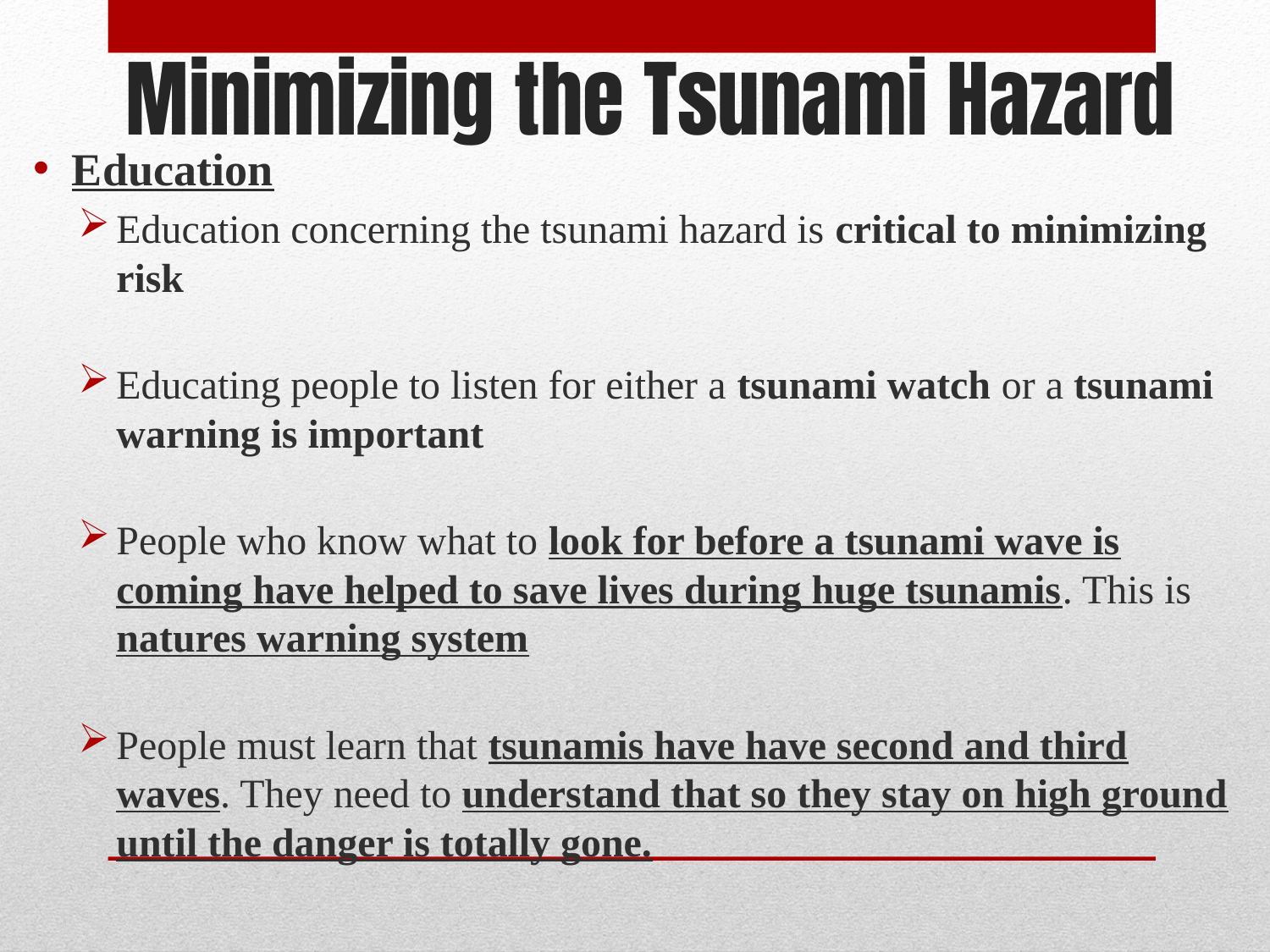

Minimizing the Tsunami Hazard
Education
Education concerning the tsunami hazard is critical to minimizing risk

Educating people to listen for either a tsunami watch or a tsunami warning is important

People who know what to look for before a tsunami wave is coming have helped to save lives during huge tsunamis. This is natures warning system

People must learn that tsunamis have have second and third waves. They need to understand that so they stay on high ground until the danger is totally gone.